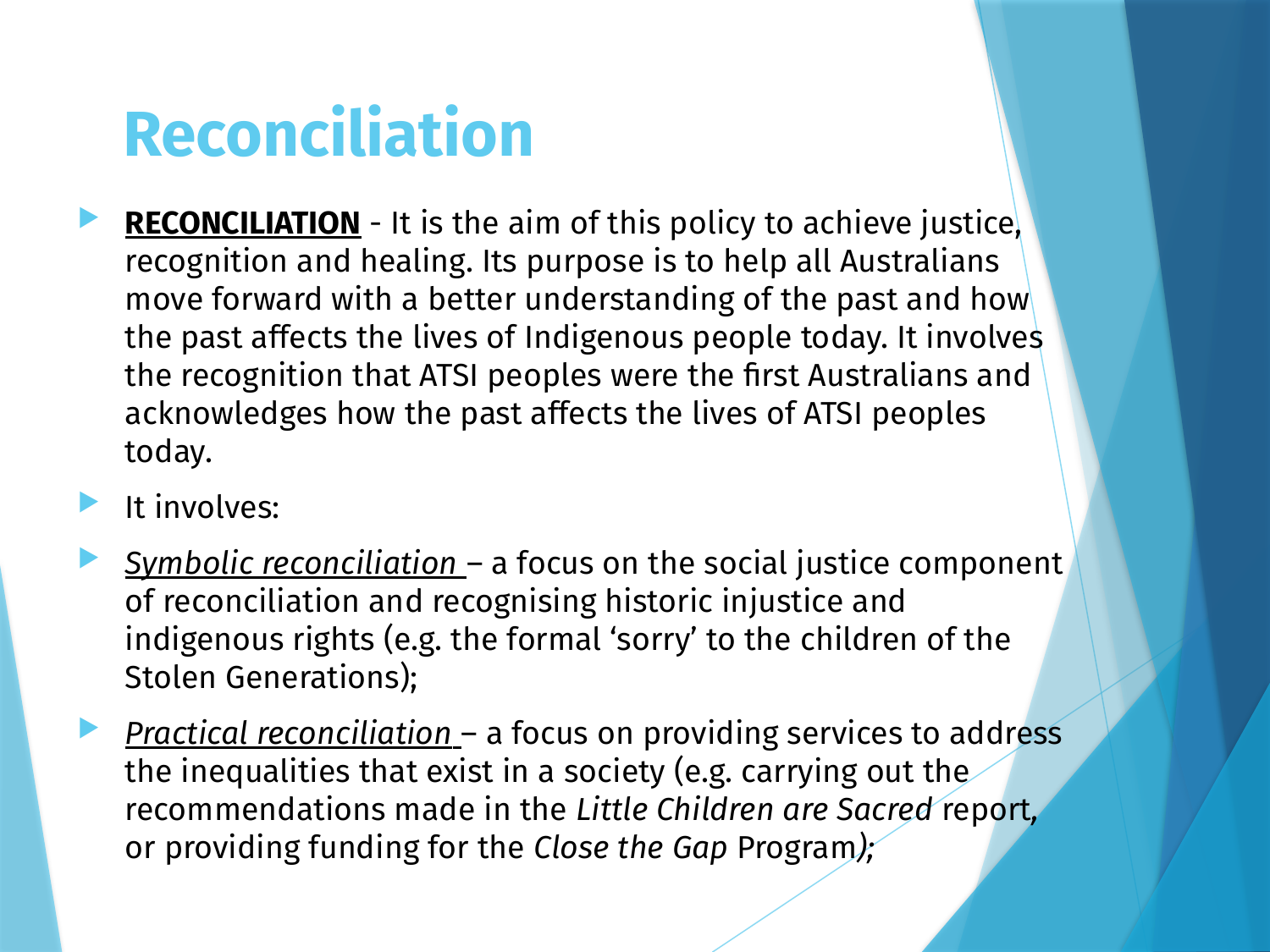

# Reconciliation
RECONCILIATION - It is the aim of this policy to achieve justice, recognition and healing. Its purpose is to help all Australians move forward with a better understanding of the past and how the past affects the lives of Indigenous people today. It involves the recognition that ATSI peoples were the first Australians and acknowledges how the past affects the lives of ATSI peoples today.
It involves:
Symbolic reconciliation – a focus on the social justice component of reconciliation and recognising historic injustice and indigenous rights (e.g. the formal ‘sorry’ to the children of the Stolen Generations);
Practical reconciliation – a focus on providing services to address the inequalities that exist in a society (e.g. carrying out the recommendations made in the Little Children are Sacred report, or providing funding for the Close the Gap Program);